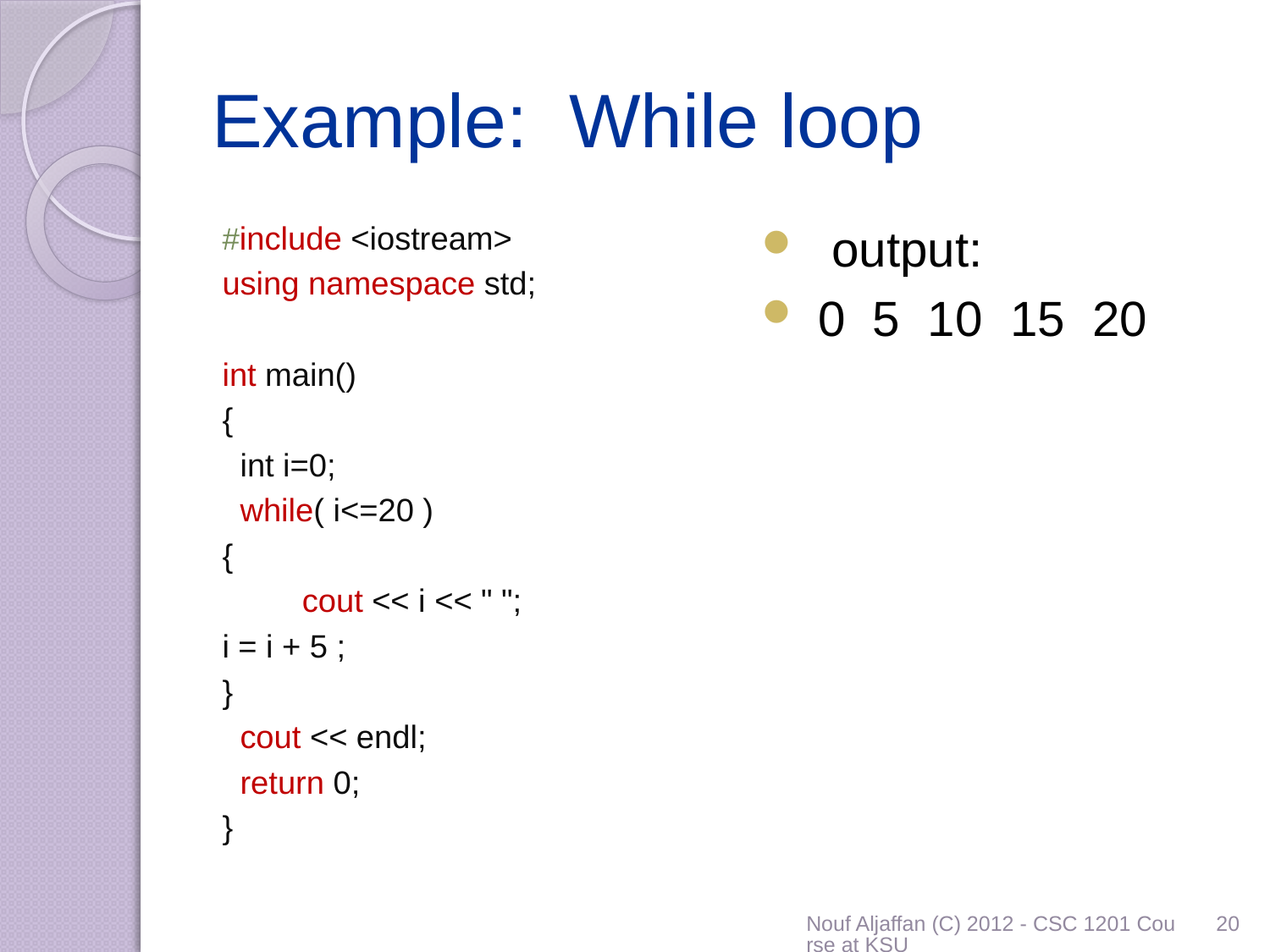

# Example:  While loop
#include <iostream>
using namespace std;

int main()
{
  int i=0;
  while( i<=20 )
{
    	cout << i << " ";
	i = i + 5 ;
}
  cout << endl;
  return 0;
}

 output:
0  5  10  15  20
Nouf Aljaffan (C) 2012 - CSC 1201 Course at KSU
20